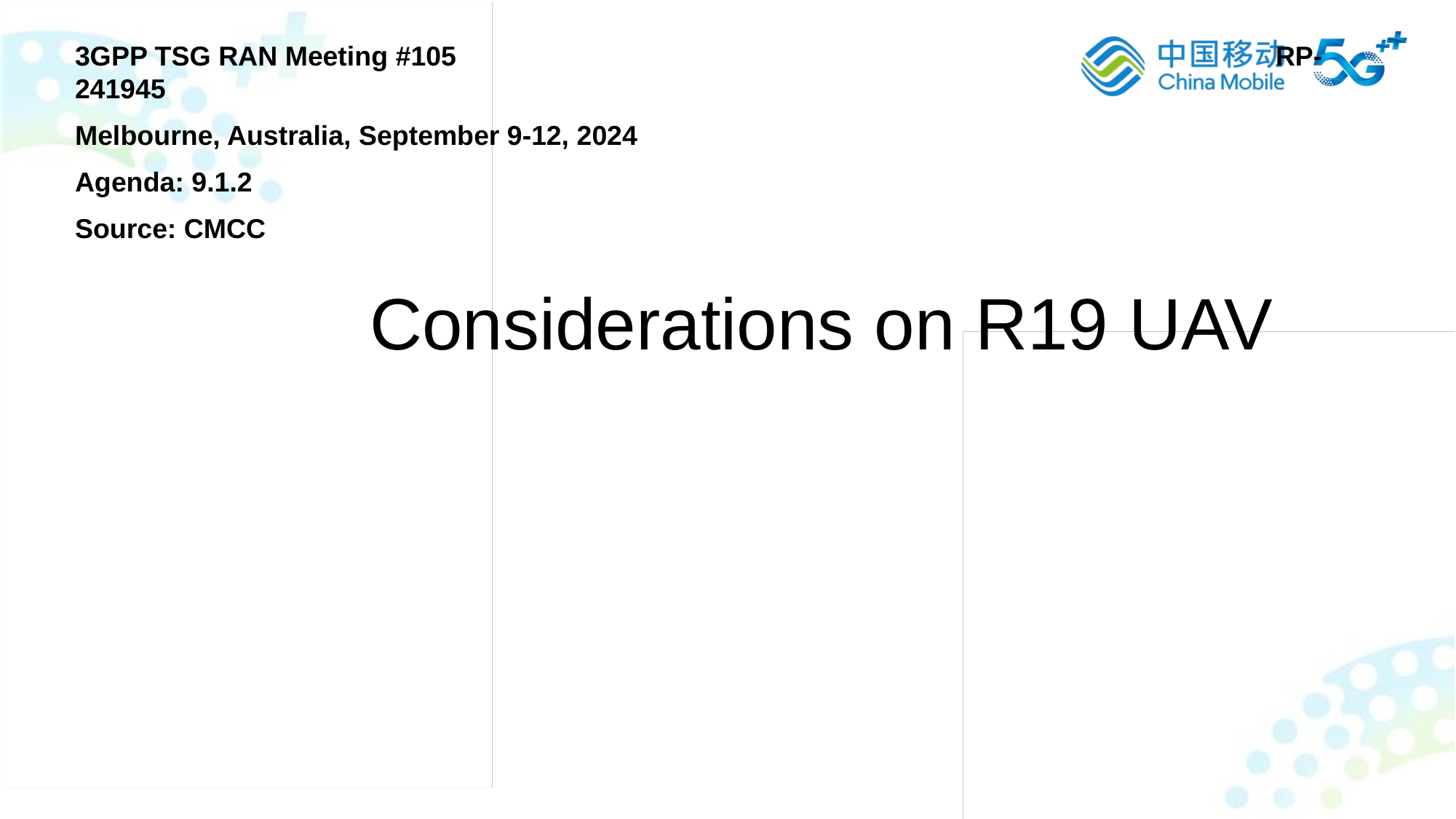

3GPP TSG RAN Meeting #105								RP-241945
Melbourne, Australia, September 9-12, 2024
Agenda: 9.1.2
Source: CMCC
	Considerations on R19 UAV